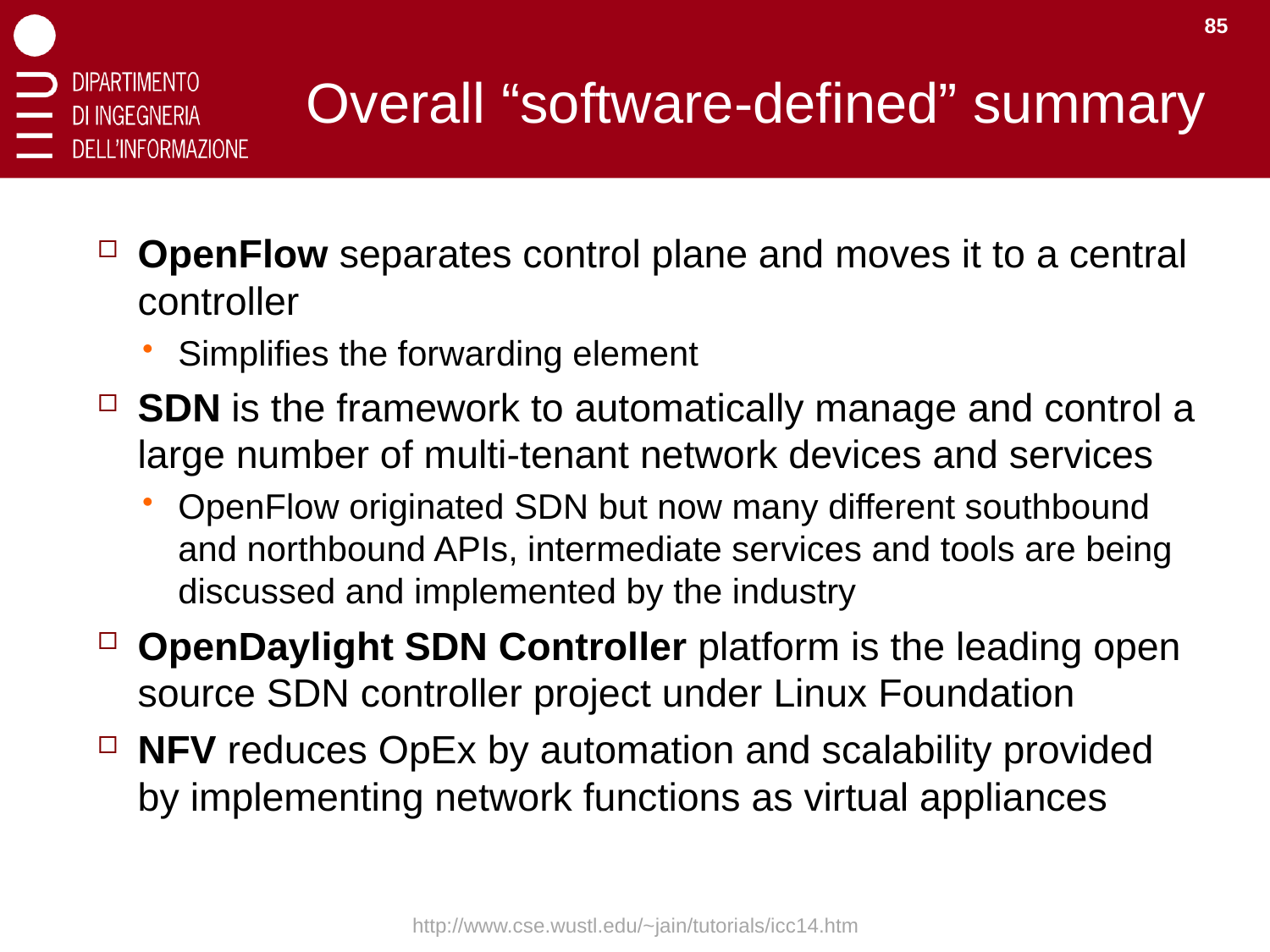

85
# Overall “software-defined” summary
OpenFlow separates control plane and moves it to a central controller
Simplifies the forwarding element
SDN is the framework to automatically manage and control a large number of multi-tenant network devices and services
OpenFlow originated SDN but now many different southbound and northbound APIs, intermediate services and tools are being discussed and implemented by the industry
OpenDaylight SDN Controller platform is the leading open source SDN controller project under Linux Foundation
NFV reduces OpEx by automation and scalability provided by implementing network functions as virtual appliances

http://www.cse.wustl.edu/~jain/tutorials/icc14.htm